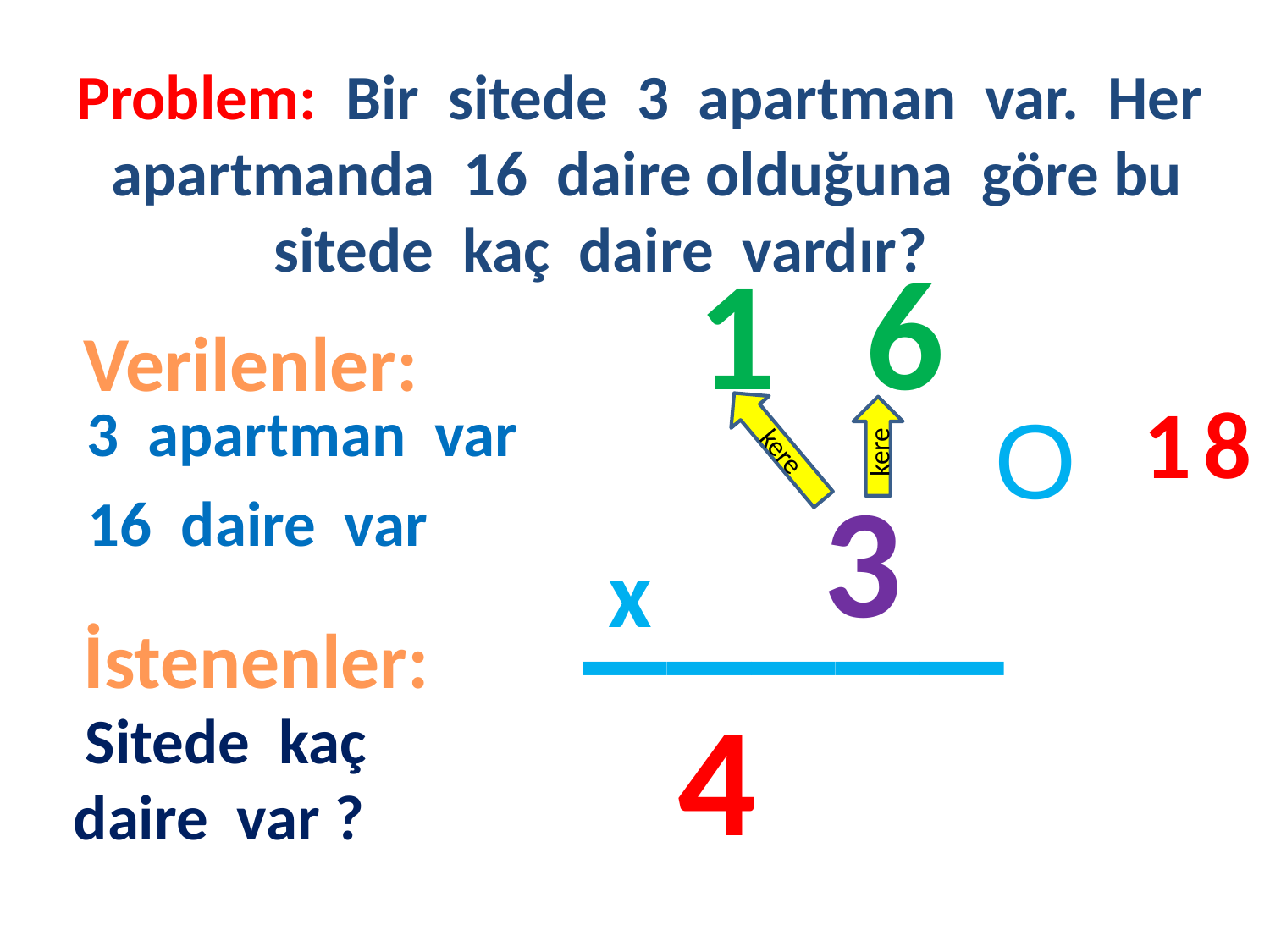

Problem:  Bir  sitede  3  apartman  var.  Her  apartmanda  16  daire olduğuna  göre bu sitede  kaç  daire  vardır?
1
6
#
Verilenler:

kere
1
8
 3  apartman  var
O
kere

3
16  daire  var
_____

x
İstenenler:
4
Sitede  kaç
daire  var ?